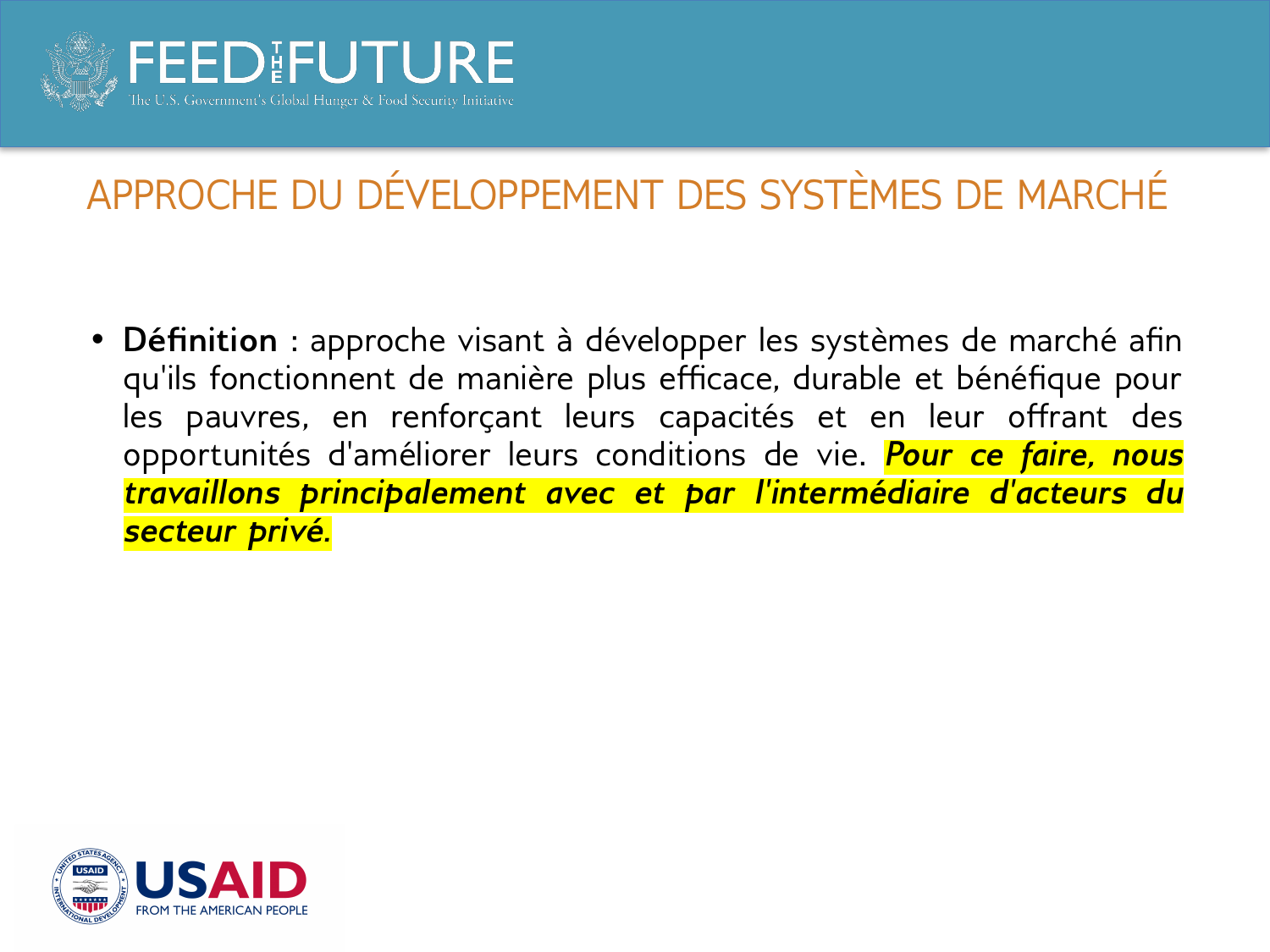

# Approche du développement des systèmes de marché
Définition : approche visant à développer les systèmes de marché afin qu'ils fonctionnent de manière plus efficace, durable et bénéfique pour les pauvres, en renforçant leurs capacités et en leur offrant des opportunités d'améliorer leurs conditions de vie. Pour ce faire, nous travaillons principalement avec et par l'intermédiaire d'acteurs du secteur privé.